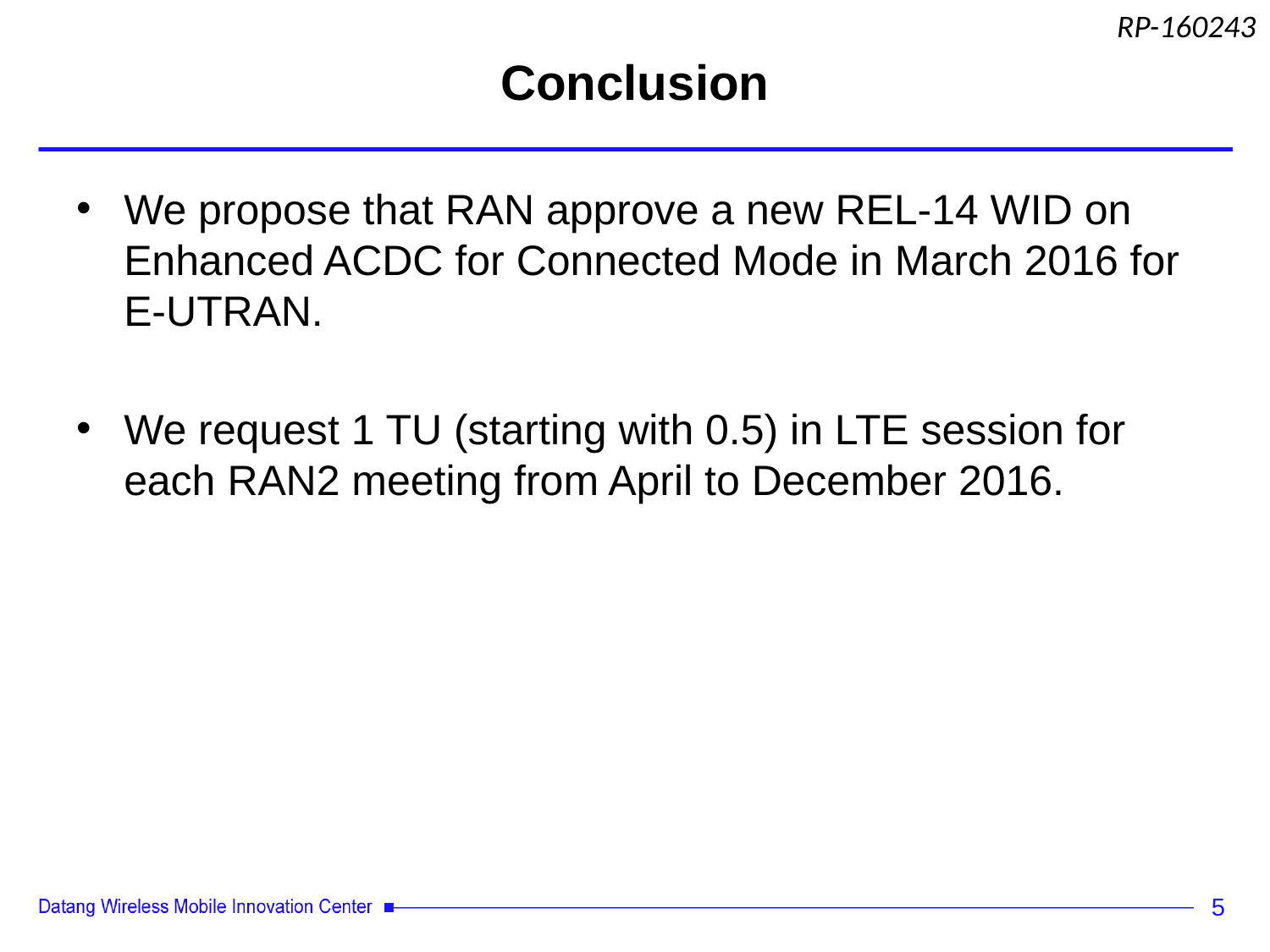

# Conclusion
We propose that RAN approve a new REL-14 WID on Enhanced ACDC for Connected Mode in March 2016 for E-UTRAN.

We request 1 TU (starting with 0.5) in LTE session for each RAN2 meeting from April to December 2016.
5